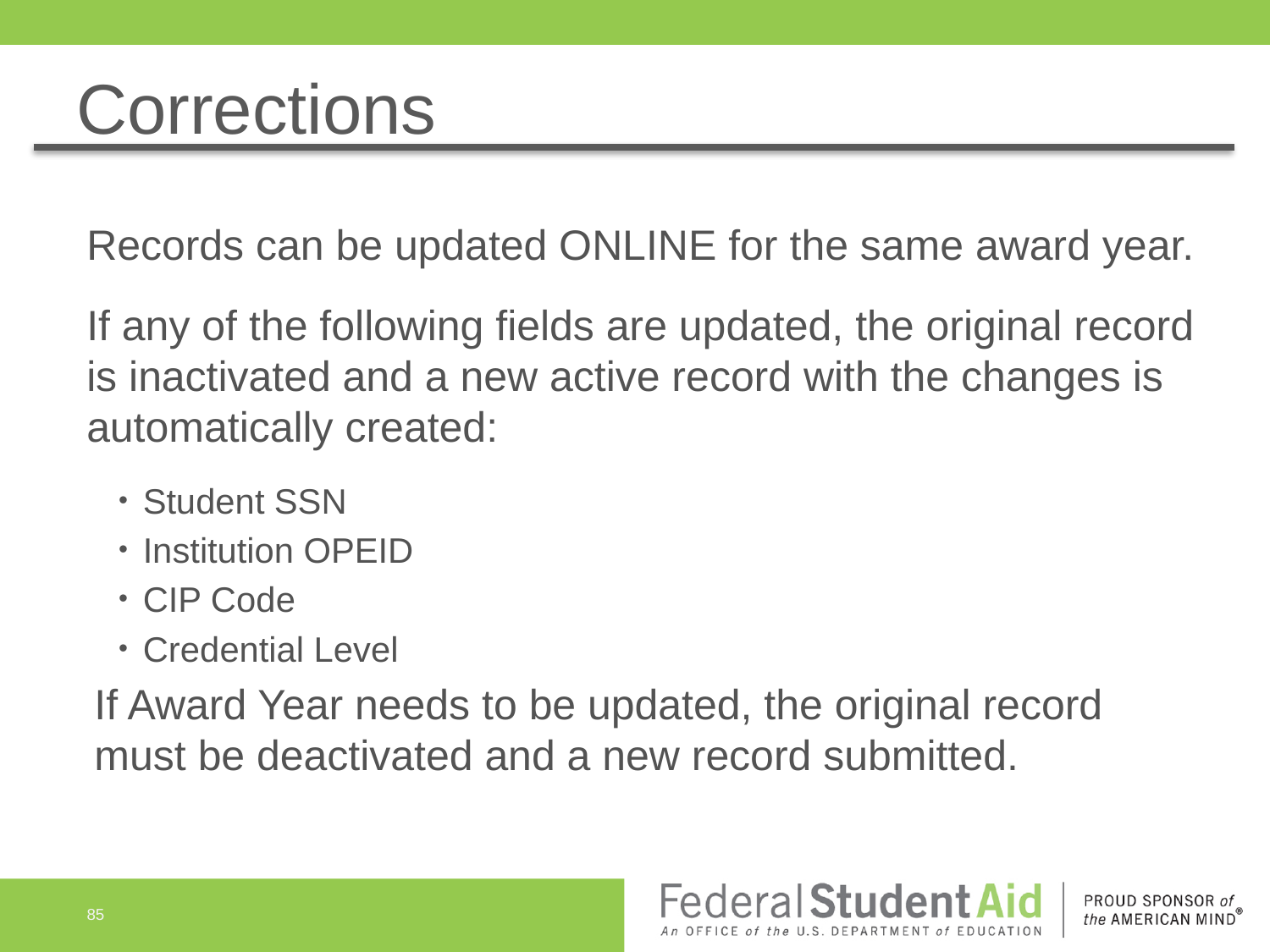

# Corrections
Records can be updated ONLINE for the same award year.
If any of the following fields are updated, the original record is inactivated and a new active record with the changes is automatically created:
Student SSN
Institution OPEID
CIP Code
Credential Level
If Award Year needs to be updated, the original record must be deactivated and a new record submitted.
85